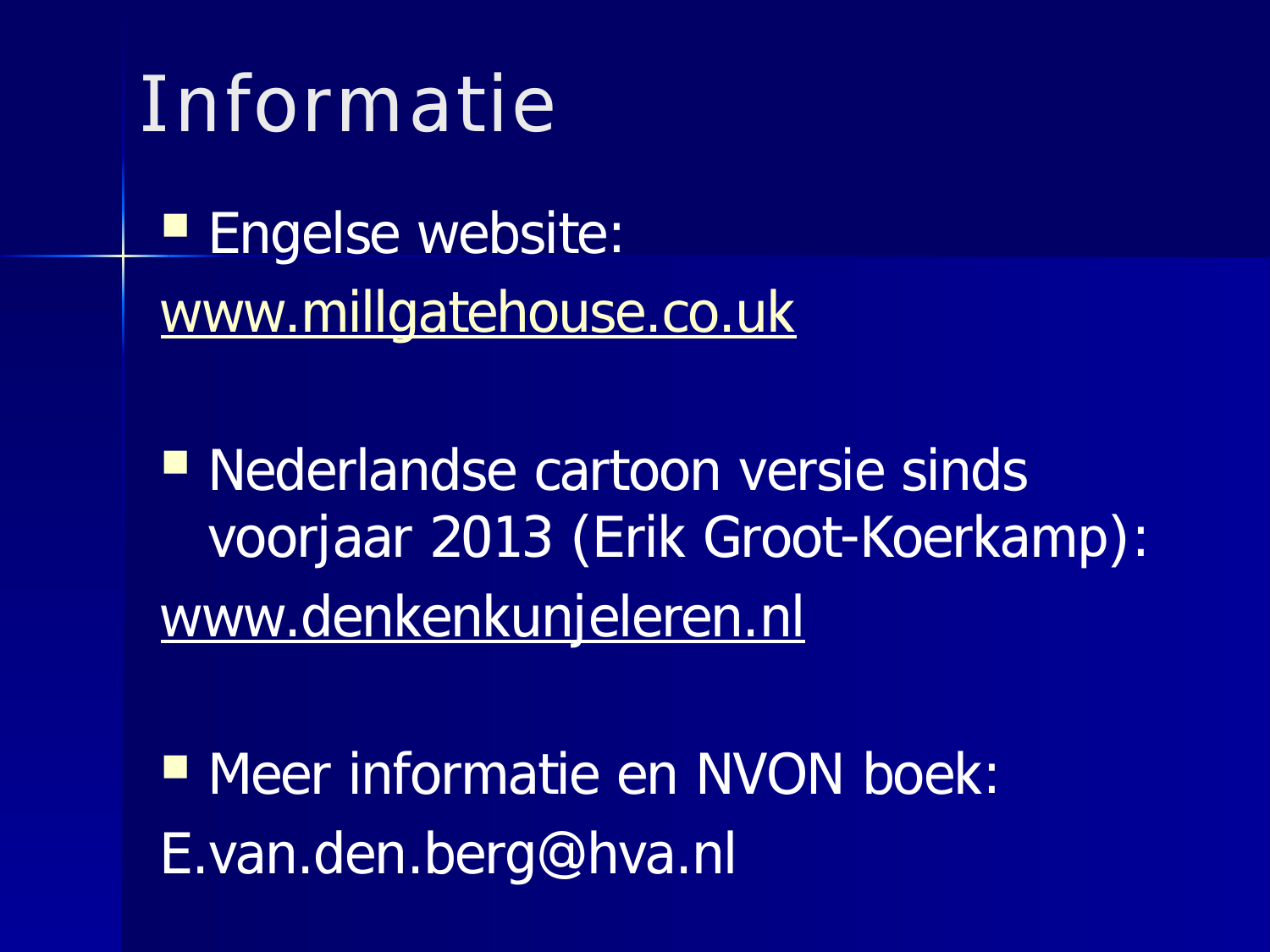

# Informatie
Engelse website:
www.millgatehouse.co.uk

Nederlandse cartoon versie sinds voorjaar 2013 (Erik Groot-Koerkamp):
www.denkenkunjeleren.nl

Meer informatie en NVON boek:
E.van.den.berg@hva.nl